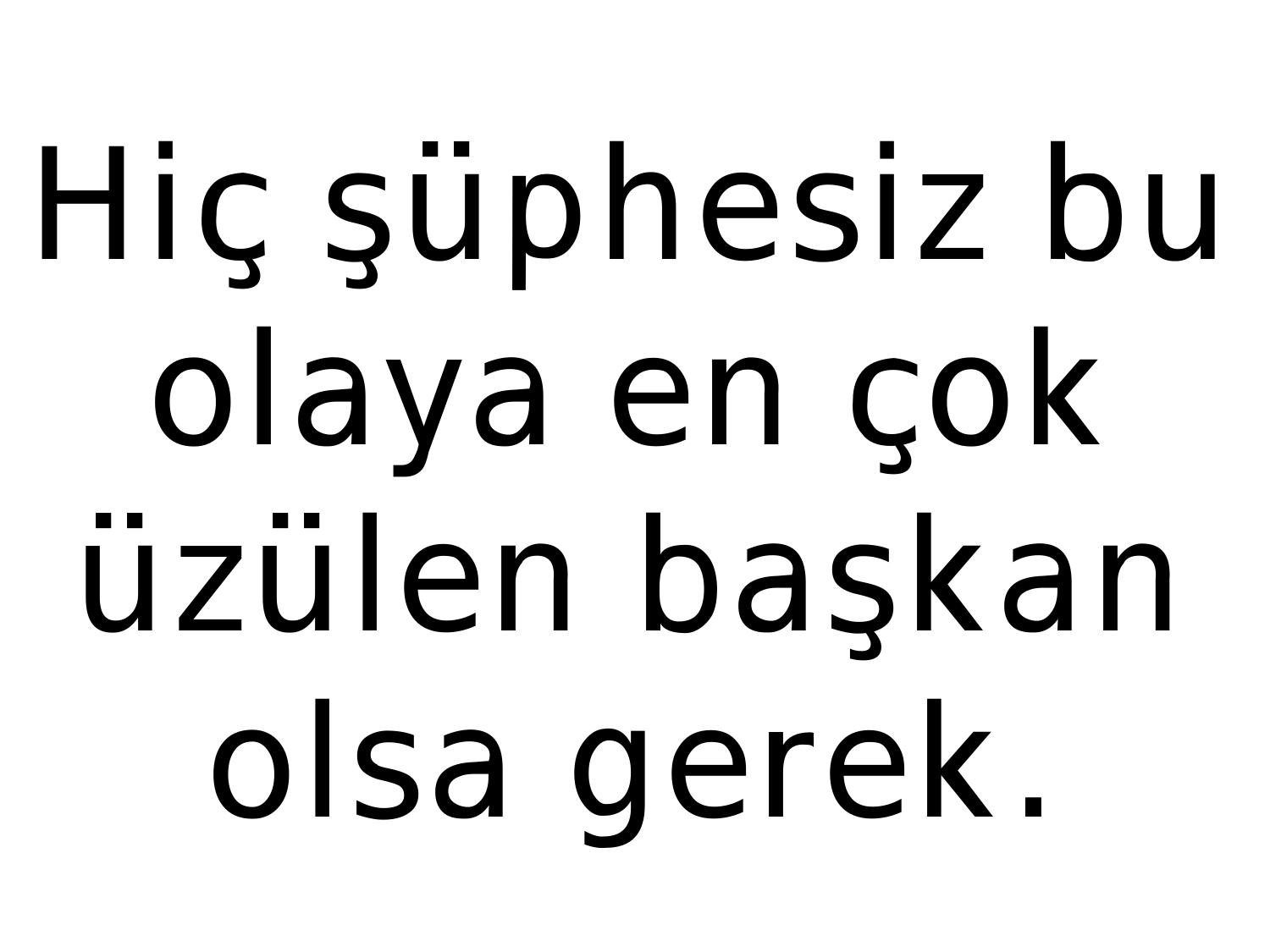

# Hiç şüphesiz bu olaya en çok üzülen başkan olsa gerek.